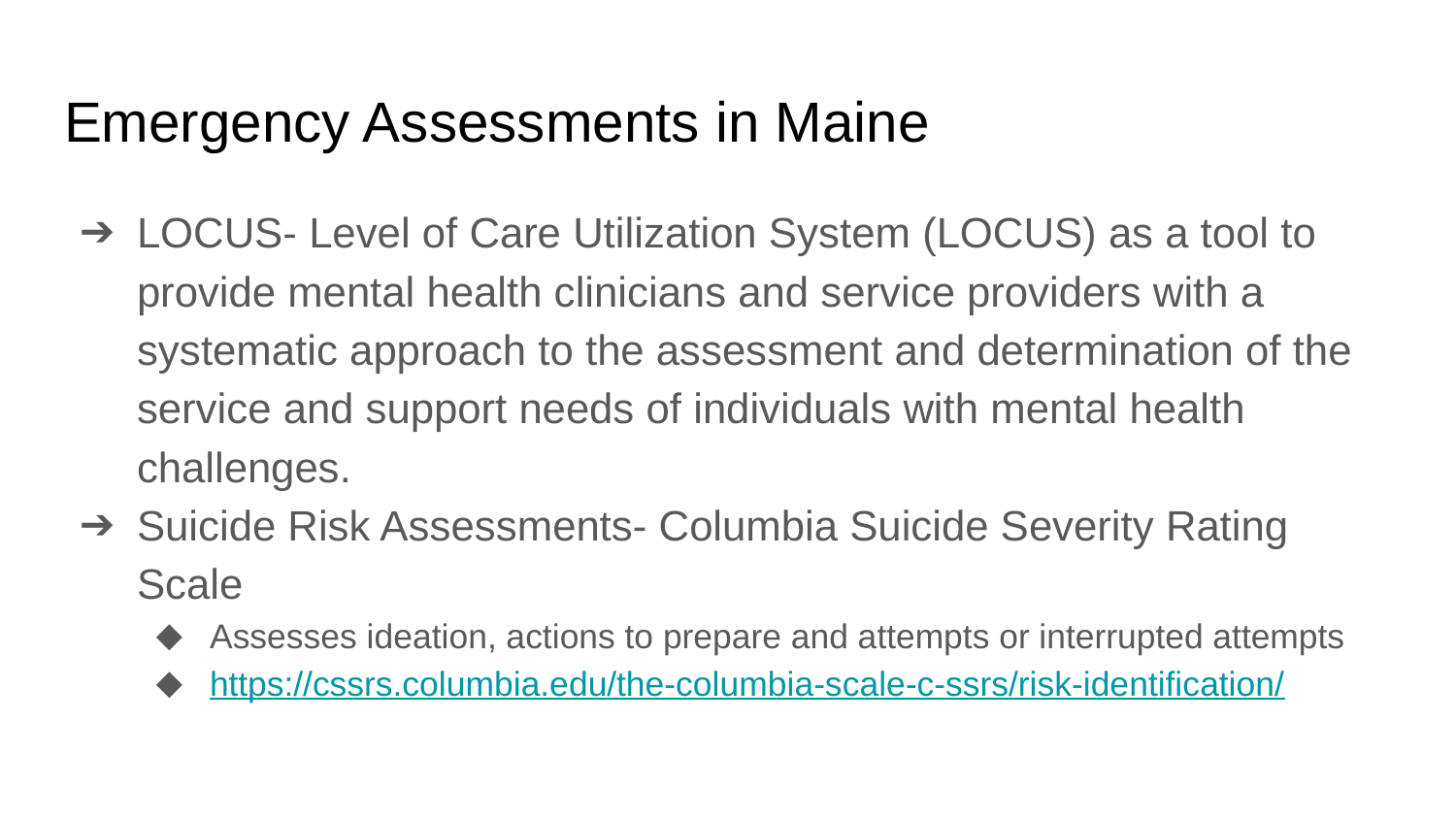

# Emergency Assessments in Maine
LOCUS- Level of Care Utilization System (LOCUS) as a tool to provide mental health clinicians and service providers with a systematic approach to the assessment and determination of the service and support needs of individuals with mental health challenges.
Suicide Risk Assessments- Columbia Suicide Severity Rating Scale
Assesses ideation, actions to prepare and attempts or interrupted attempts
https://cssrs.columbia.edu/the-columbia-scale-c-ssrs/risk-identification/